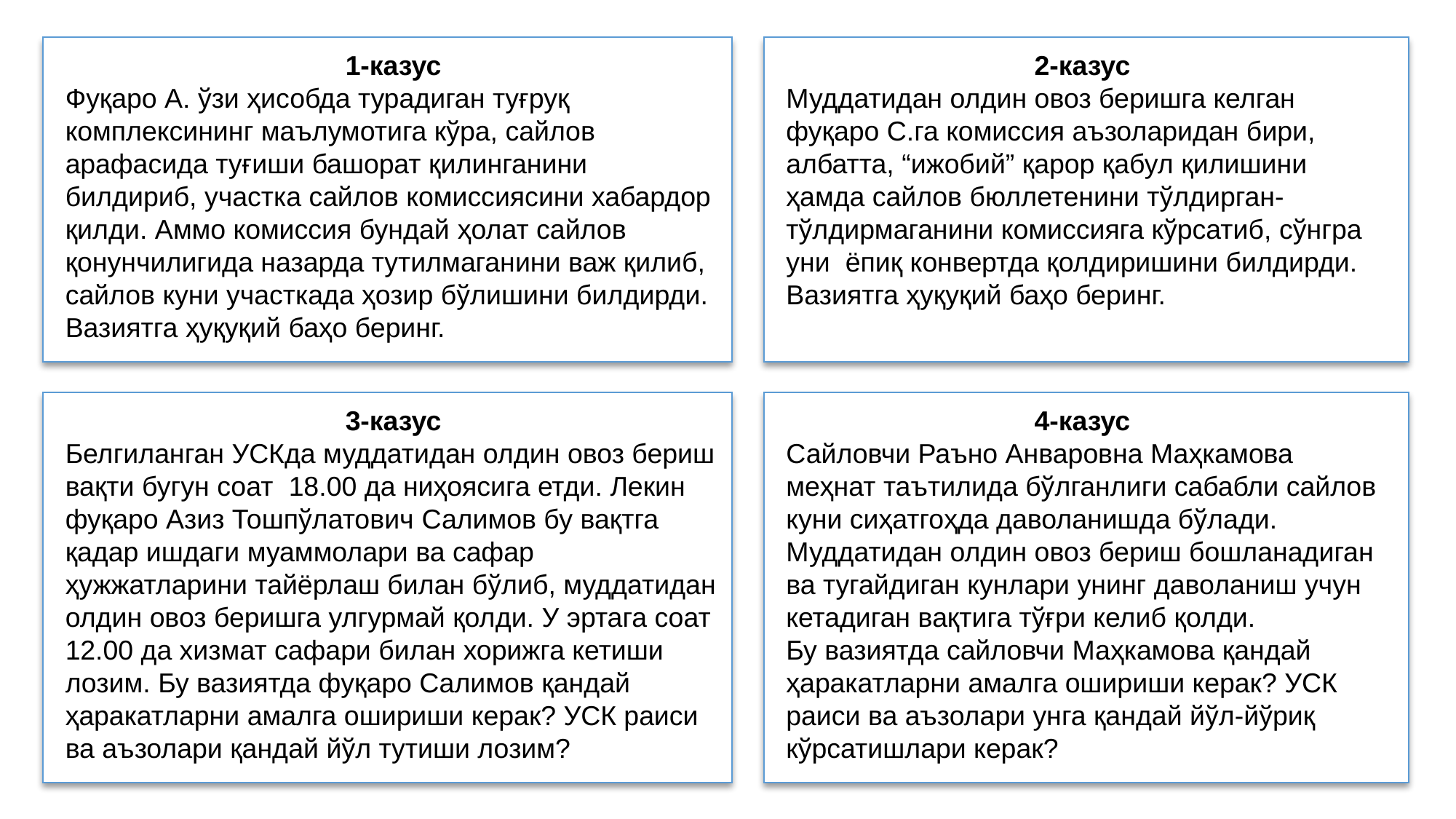

1-казус
Фуқаро А. ўзи ҳисобда турадиган туғруқ комплексининг маълумотига кўра, сайлов арафасида туғиши башорат қилинганини билдириб, участка сайлов комиссиясини хабардор қилди. Аммо комиссия бундай ҳолат сайлов қонунчилигида назарда тутилмаганини важ қилиб, сайлов куни участкада ҳозир бўлишини билдирди.
Вазиятга ҳуқуқий баҳо беринг.
2-казус
Муддатидан олдин овоз беришга келган фуқаро С.га комиссия аъзоларидан бири, албатта, “ижобий” қарор қабул қилишини ҳамда сайлов бюллетенини тўлдирган-тўлдирмаганини комиссияга кўрсатиб, сўнгра уни  ёпиқ конвертда қолдиришини билдирди.
Вазиятга ҳуқуқий баҳо беринг.

3-казус
Белгиланган УСКда муддатидан олдин овоз бериш вақти бугун соат  18.00 да ниҳоясига етди. Лекин фуқаро Азиз Тошпўлатович Салимов бу вақтга қадар ишдаги муаммолари ва сафар ҳужжатларини тайёрлаш билан бўлиб, муддатидан олдин овоз беришга улгурмай қолди. У эртага соат 12.00 да хизмат сафари билан хорижга кетиши лозим. Бу вазиятда фуқаро Салимов қандай ҳаракатларни амалга ошириши керак? УСК раиси ва аъзолари қандай йўл тутиши лозим?
4-казус
Сайловчи Раъно Анваровна Маҳкамова меҳнат таътилида бўлганлиги сабабли сайлов куни сиҳатгоҳда даволанишда бўлади. Муддатидан олдин овоз бериш бошланадиган ва тугайдиган кунлари унинг даволаниш учун кетадиган вақтига тўғри келиб қолди.
Бу вазиятда сайловчи Маҳкамова қандай ҳаракатларни амалга ошириши керак? УСК раиси ва аъзолари унга қандай йўл-йўриқ кўрсатишлари керак?